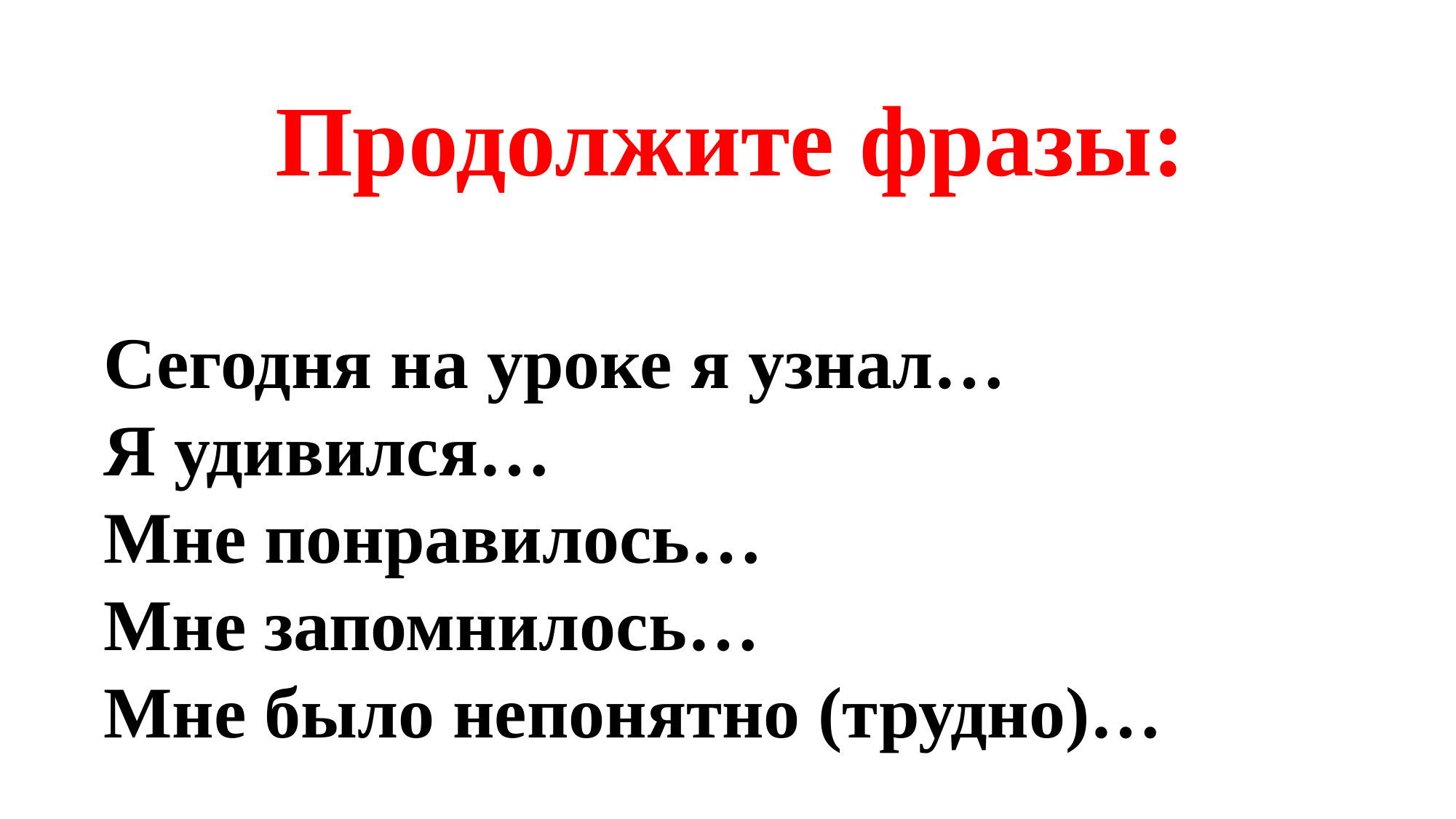

Продолжите фразы:

Сегодня на уроке я узнал…
Я удивился…
Мне понравилось…
Мне запомнилось…
Мне было непонятно (трудно)…